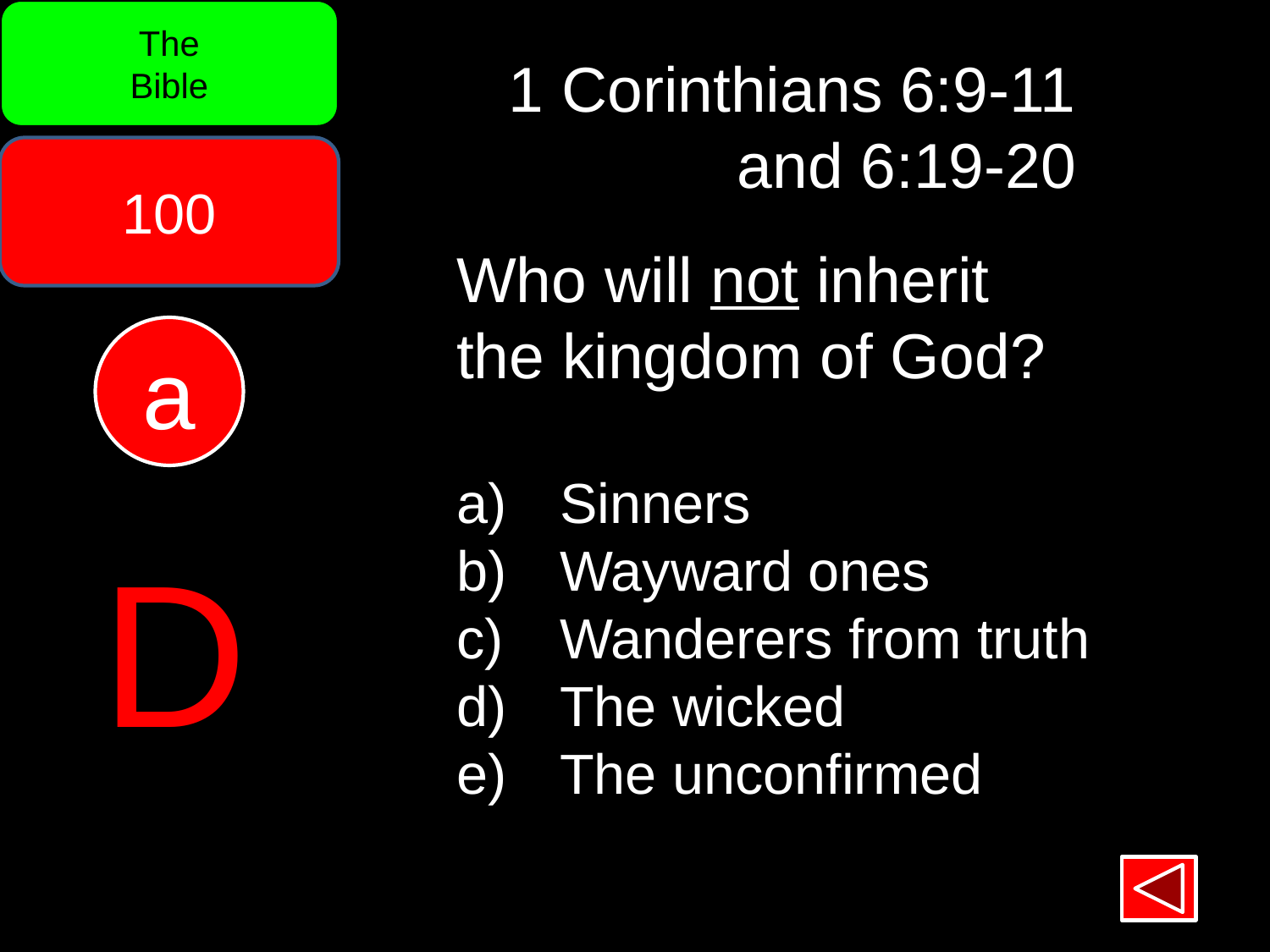

The
Bible
1 Corinthians 6:9-11
and 6:19-20
100
Who will not inherit
the kingdom of God?

Sinners
Wayward ones
Wanderers from truth
The wicked
The unconfirmed
a
D